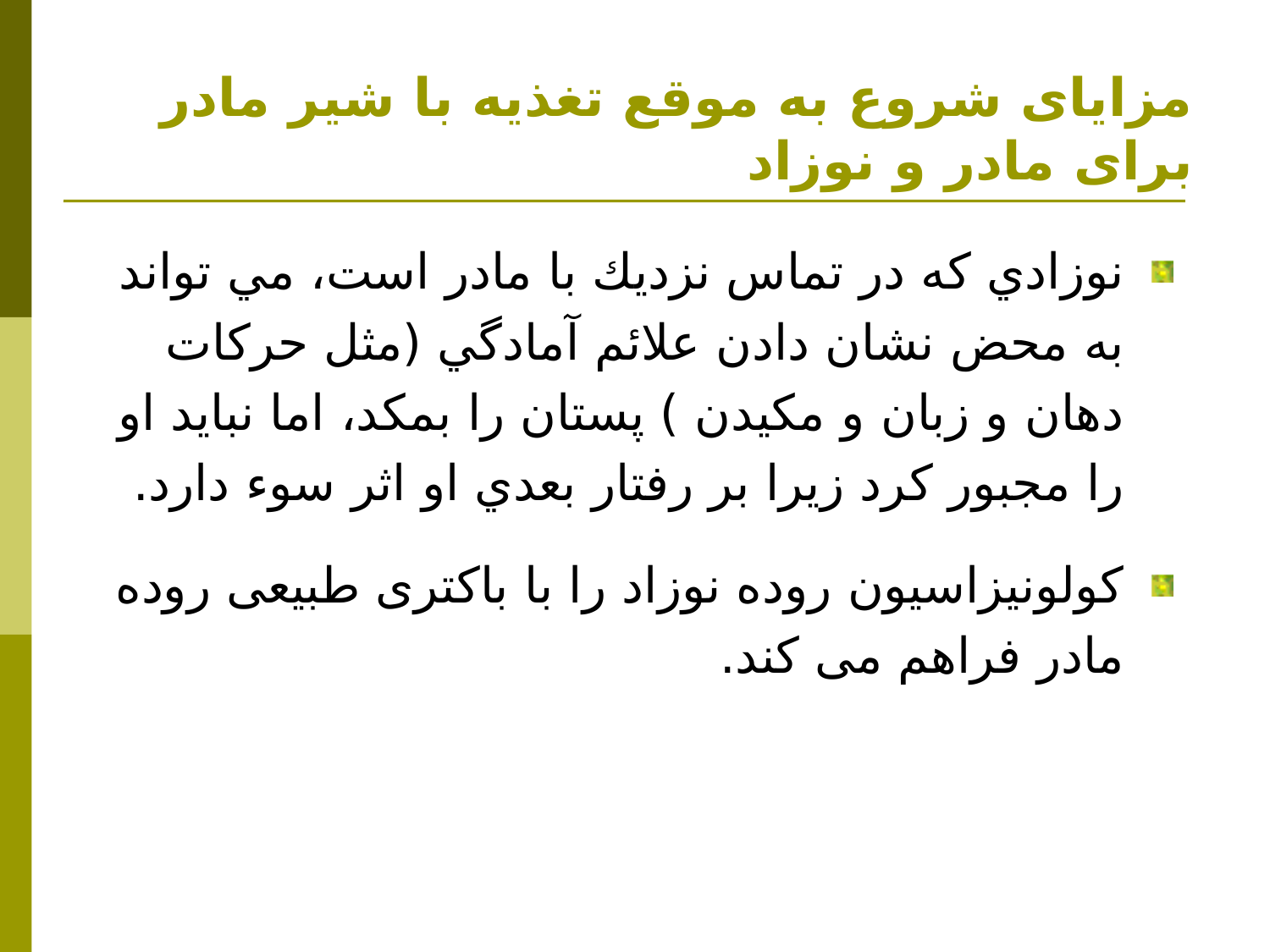

# مزایای شروع به موقع تغذیه با شیر مادر برای مادر و نوزاد
نوزادي كه در تماس نزديك با مادر است، مي تواند به محض نشان دادن علائم آمادگي (مثل حركات دهان و زبان و مكيدن ) پستان را بمكد، اما نبايد او را مجبور كرد زيرا بر رفتار بعدي او اثر سوء دارد.
کولونیزاسیون روده نوزاد را با باکتری طبیعی روده مادر فراهم می کند.